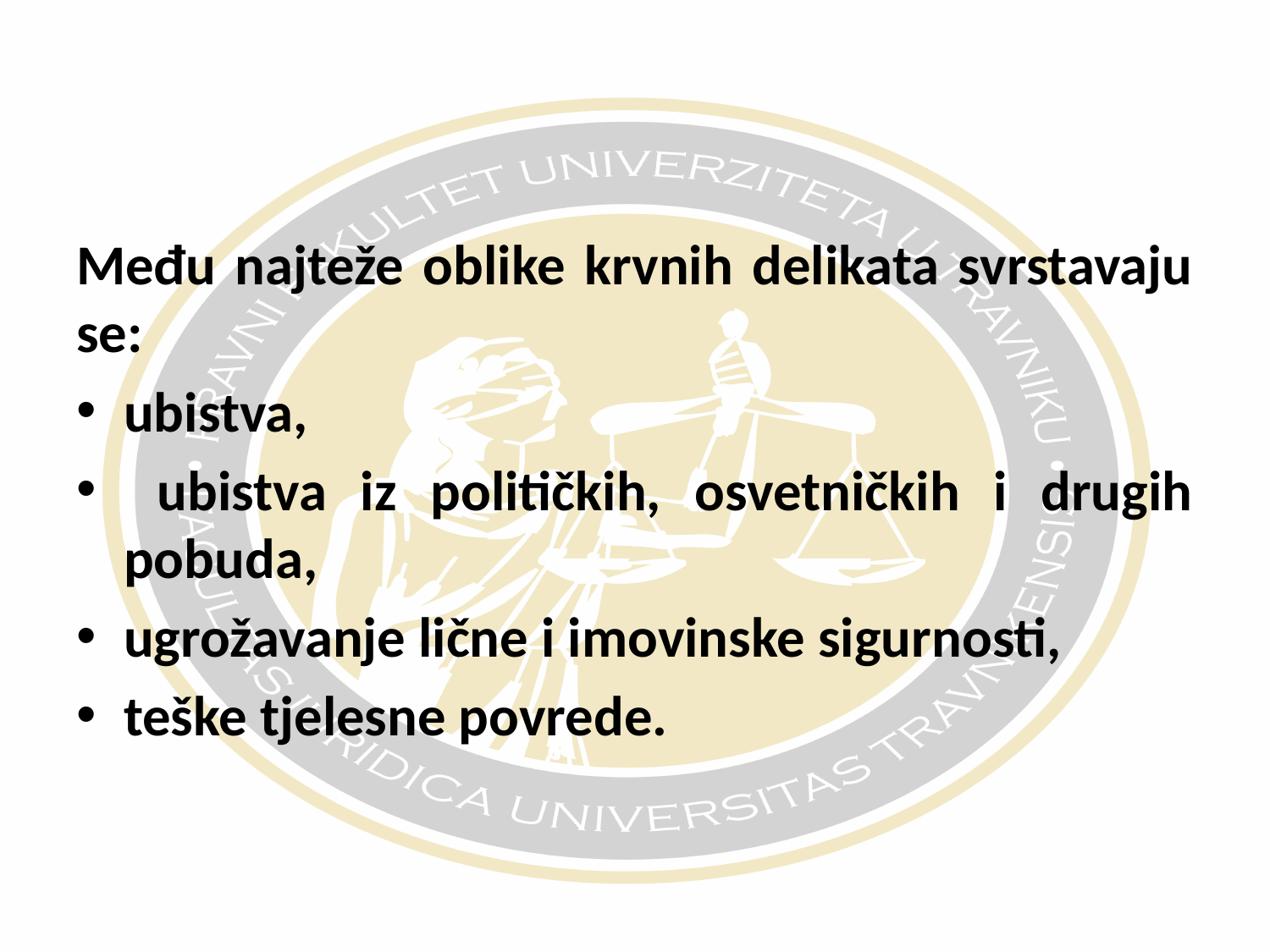

#
Među najteže oblike krvnih delikata svrstavaju se:
ubistva,
 ubistva iz političkih, osvetničkih i drugih pobuda,
ugrožavanje lične i imovinske sigurnosti,
teške tjelesne povrede.